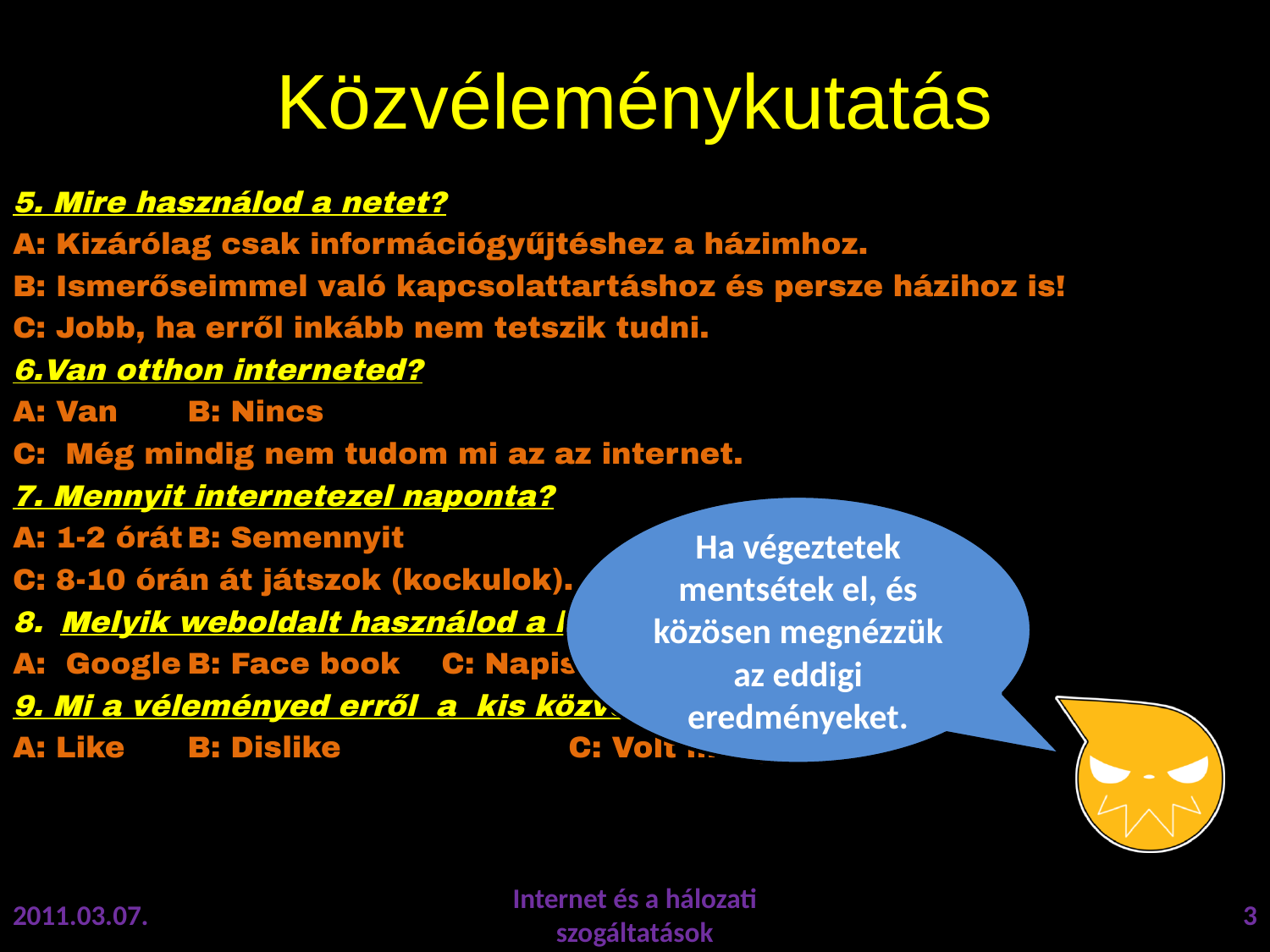

# Közvéleménykutatás
5. Mire használod a netet?
A: Kizárólag csak információgyűjtéshez a házimhoz.
B: Ismerőseimmel való kapcsolattartáshoz és persze házihoz is!
C: Jobb, ha erről inkább nem tetszik tudni.
6.Van otthon interneted?
A: Van	B: Nincs
C:  Még mindig nem tudom mi az az internet.
7. Mennyit internetezel naponta?
A: 1-2 órát	B: Semennyit
C: 8-10 órán át játszok (kockulok).
Melyik weboldalt használod a legtöbbször?
A:  Google	B: Face book 	C: Napiszar
9. Mi a véleményed erről  a  kis közvélemény kutatásról?
A: Like	B: Dislike		C: Volt már jobb is.
Ha végeztetek mentsétek el, és közösen megnézzük az eddigi eredményeket.
2011.03.07.
Internet és a hálozati szogáltatások
3